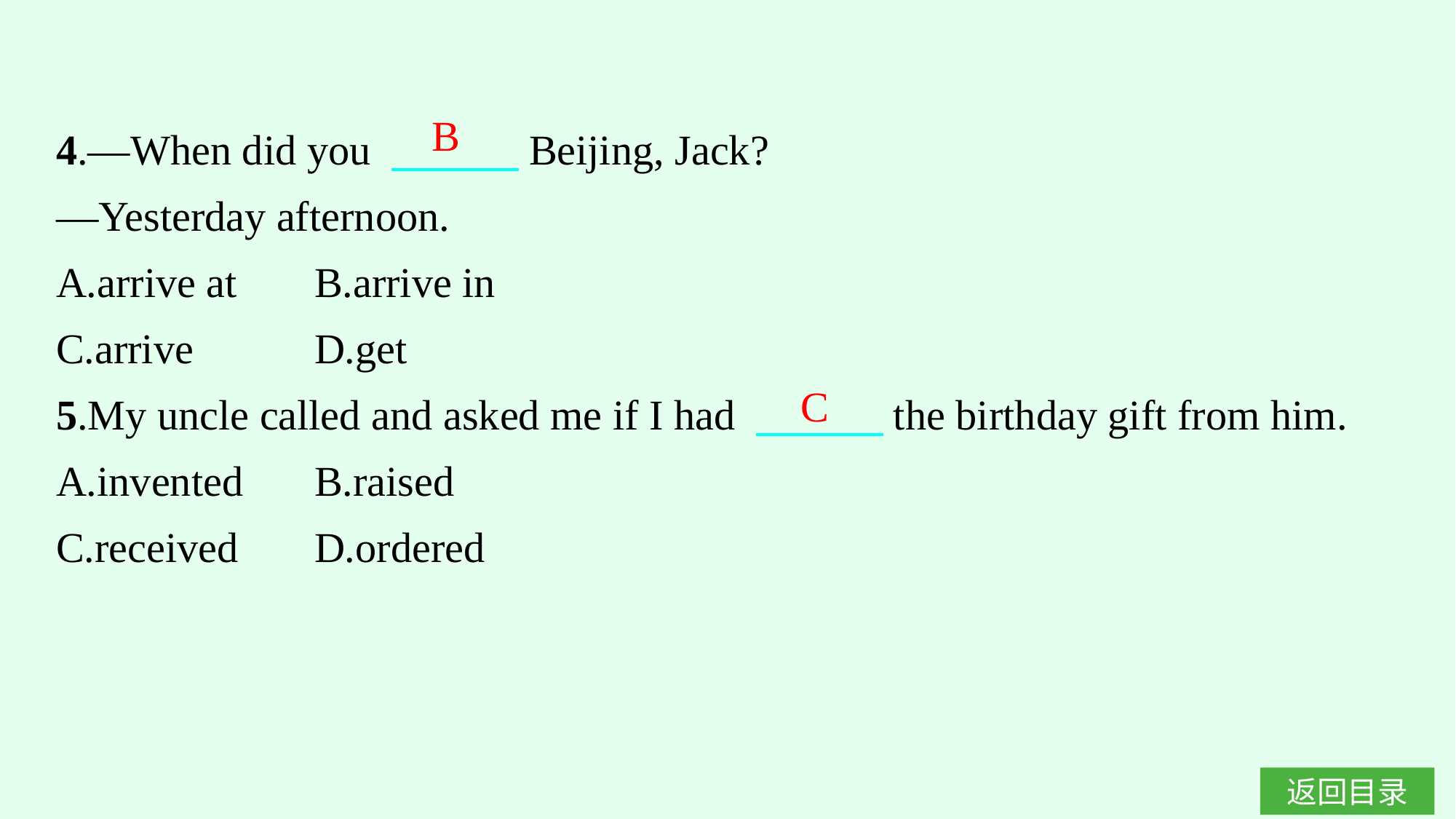

4.—When did you 　　　Beijing, Jack?
—Yesterday afternoon.
A.arrive at	B.arrive in
C.arrive		D.get
5.My uncle called and asked me if I had 　　　the birthday gift from him.
A.invented	B.raised
C.received	D.ordered
B
C